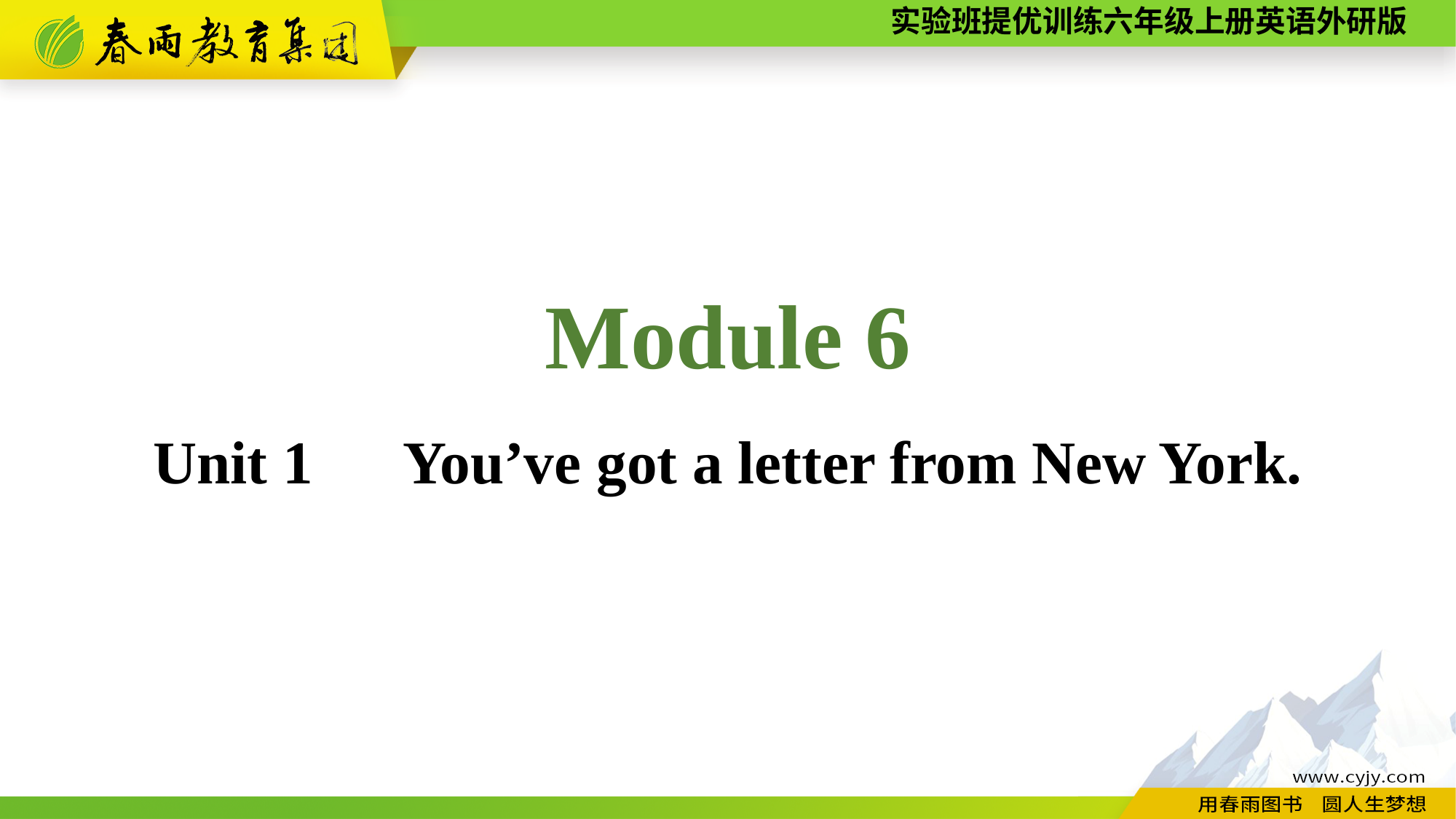

Module 6
Unit 1　You’ve got a letter from New York.